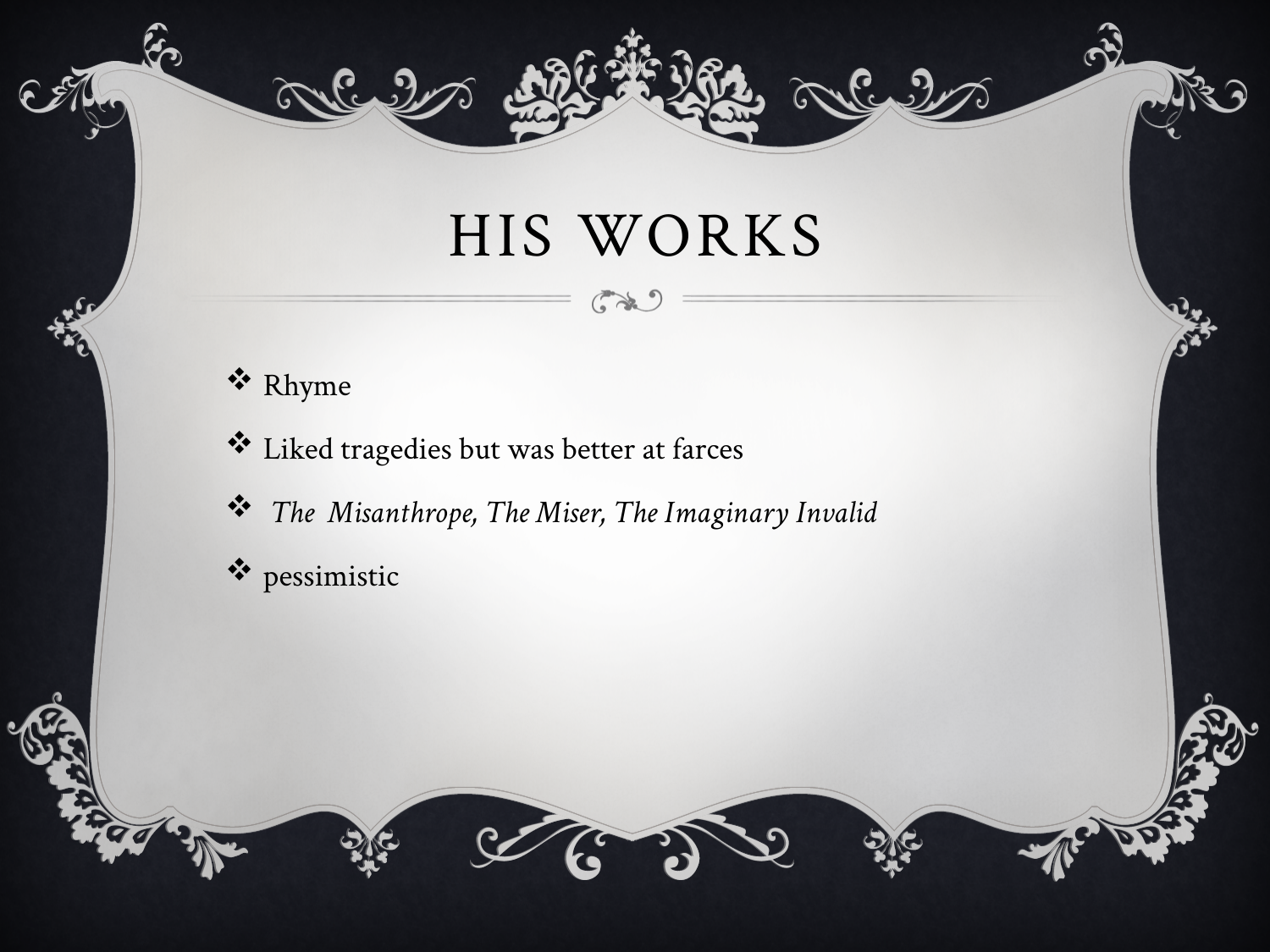

# HIS WORKS
Rhyme
Liked tragedies but was better at farces
 The  Misanthrope, The Miser, The Imaginary Invalid
pessimistic